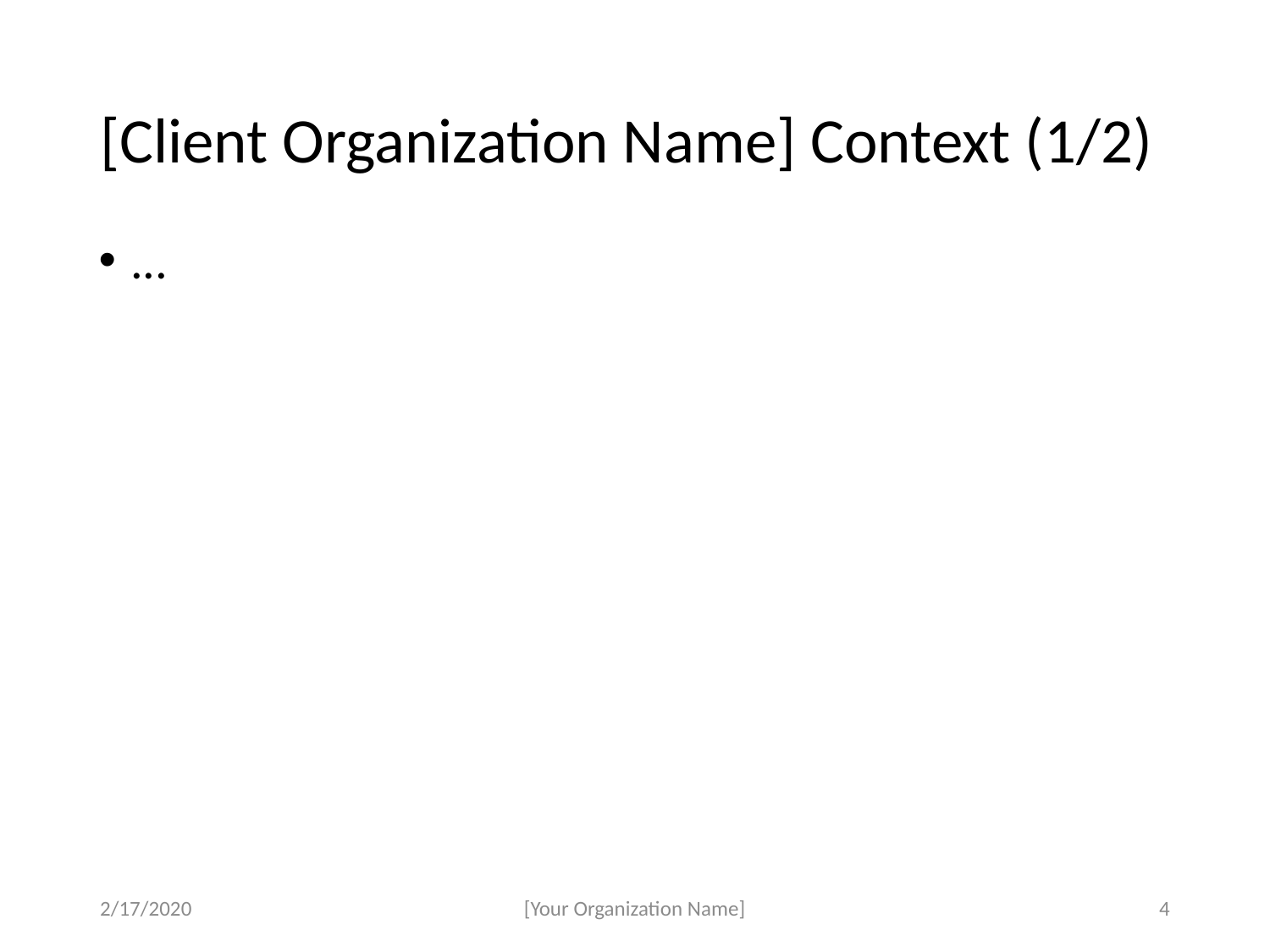

# [Client Organization Name] Context (1/2)
...
2/17/2020
[Your Organization Name]
4